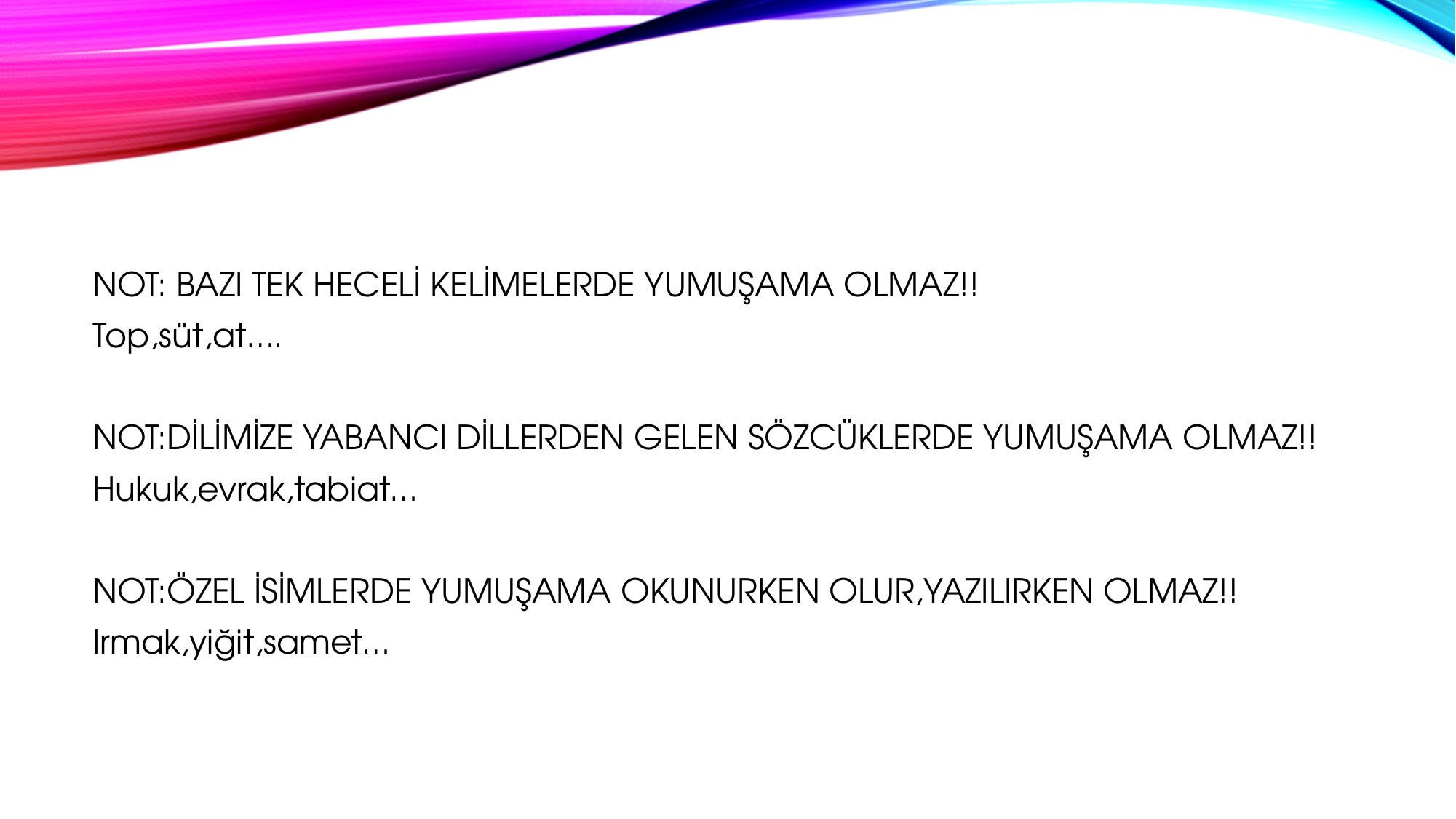

NOT: BAZI TEK HECELİ KELİMELERDE YUMUŞAMA OLMAZ!!
Top,süt,at….

NOT:DİLİMİZE YABANCI DİLLERDEN GELEN SÖZCÜKLERDE YUMUŞAMA OLMAZ!!
Hukuk,evrak,tabiat…

NOT:ÖZEL İSİMLERDE YUMUŞAMA OKUNURKEN OLUR,YAZILIRKEN OLMAZ!!
Irmak,yiğit,samet…